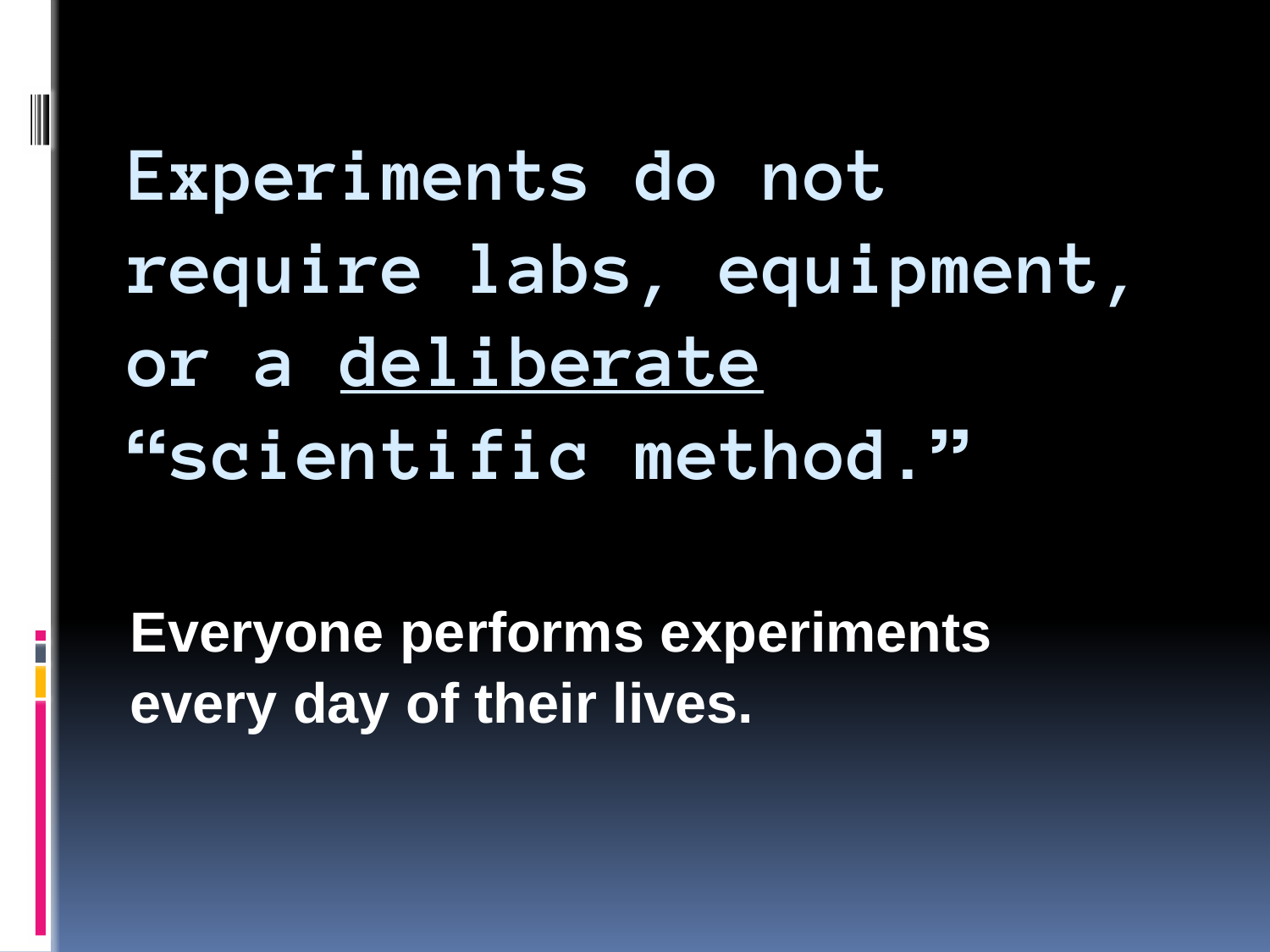

# Experiments do not require labs, equipment, or a deliberate “scientific method.”
Everyone performs experiments every day of their lives.